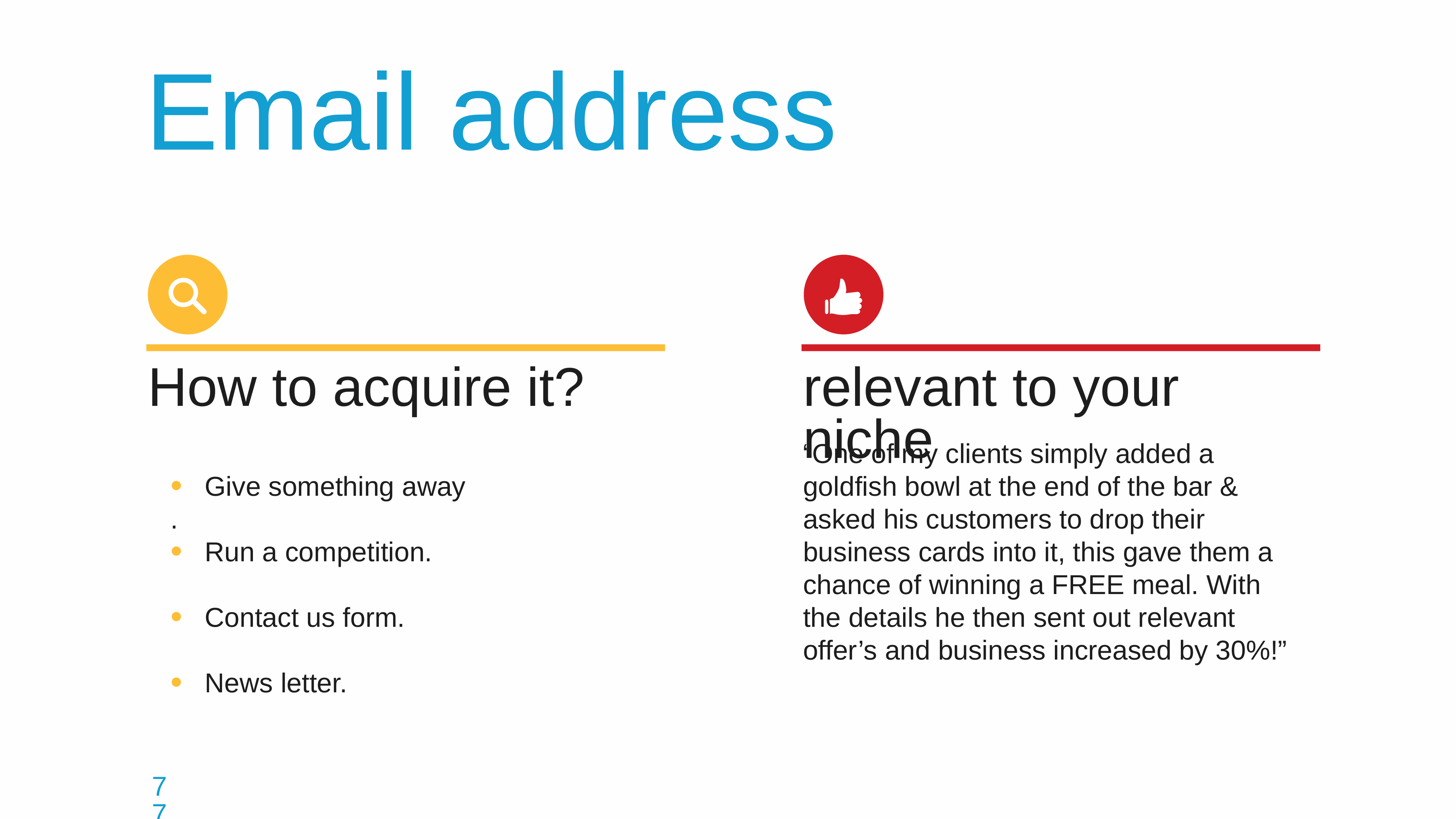

Email address

How to acquire it?
relevant to your niche

Give something away
.
Run a competition.

Contact us form.

News letter.

“One of my clients simply added a goldfish bowl at the end of the bar & asked his customers to drop their business cards into it, this gave them a chance of winning a FREE meal. With the details he then sent out relevant offer’s and business increased by 30%!”

77